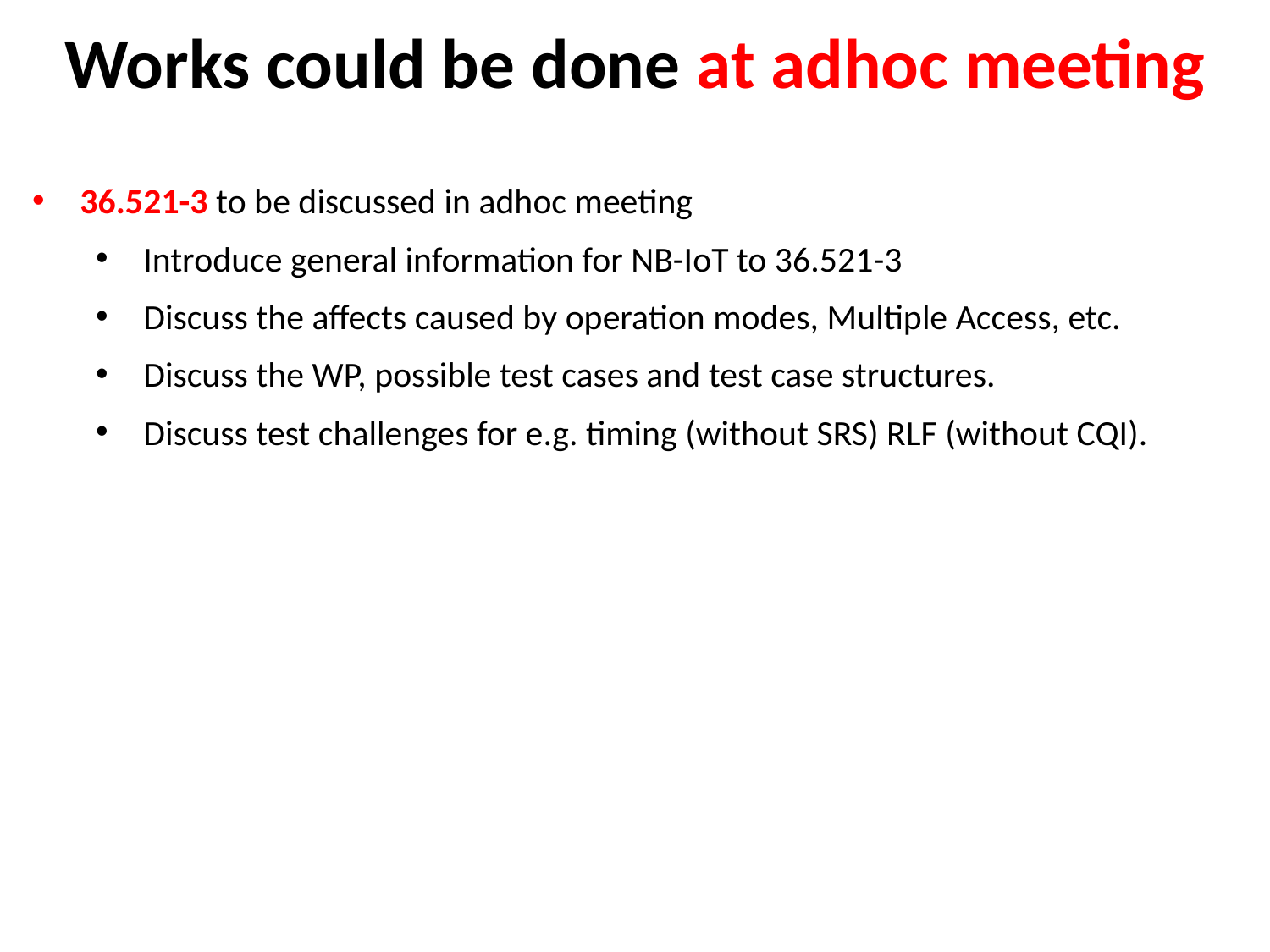

# Works could be done at adhoc meeting
36.521-3 to be discussed in adhoc meeting
Introduce general information for NB-IoT to 36.521-3
Discuss the affects caused by operation modes, Multiple Access, etc.
Discuss the WP, possible test cases and test case structures.
Discuss test challenges for e.g. timing (without SRS) RLF (without CQI).